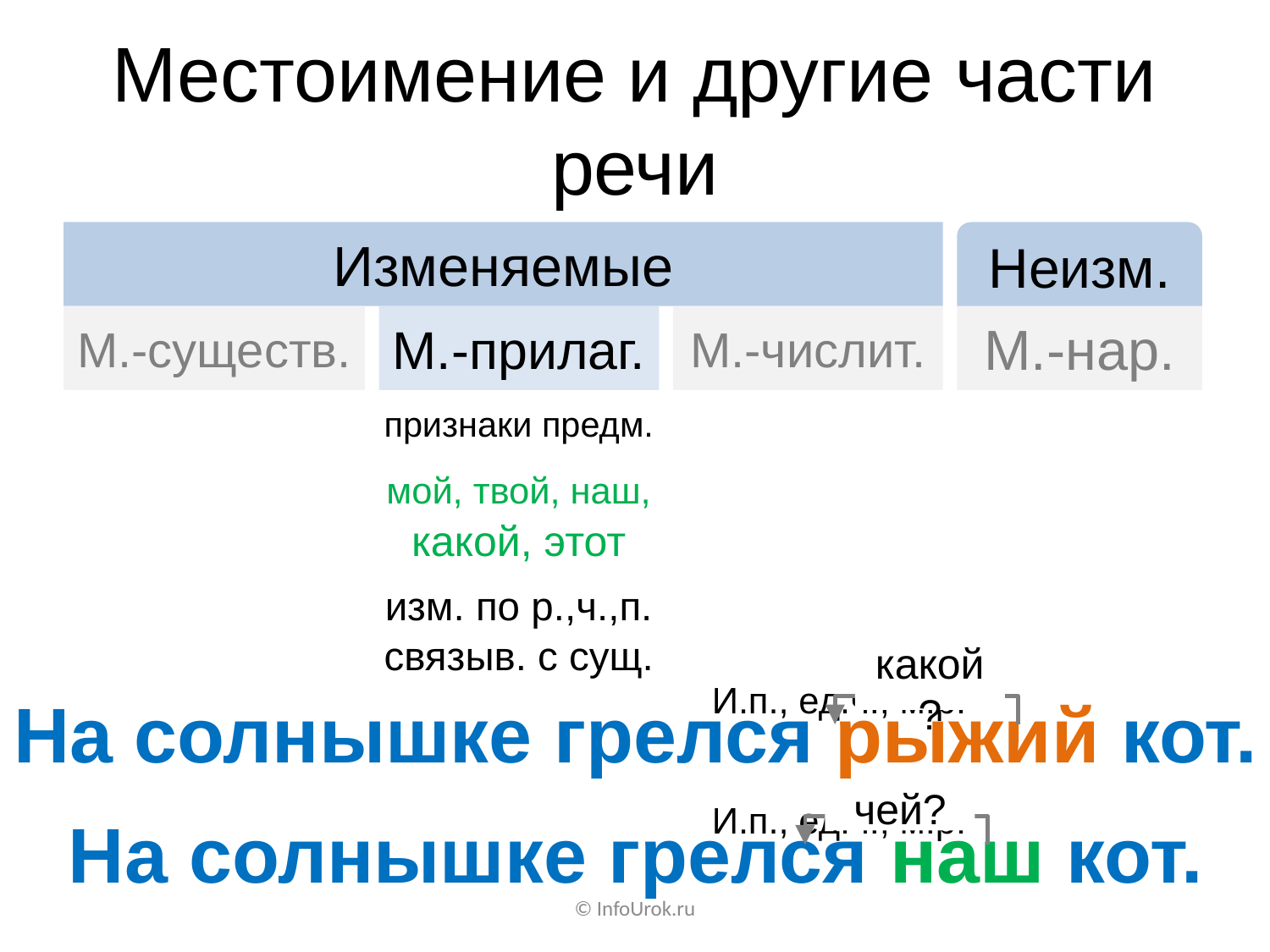

# Местоимение и другие части речи
Изменяемые
Неизм.
М.-существ.
М.-прилаг.
М.-числит.
М.-нар.
признаки предм.
мой, твой, наш,
какой, этот
изм. по р.,ч.,п.

связыв. с сущ.
какой?
И.п., ед.ч., м.р.
На солнышке грелся рыжий кот.

чей?
И.п., ед.ч., м.р.
На солнышке грелся наш кот.
© InfoUrok.ru